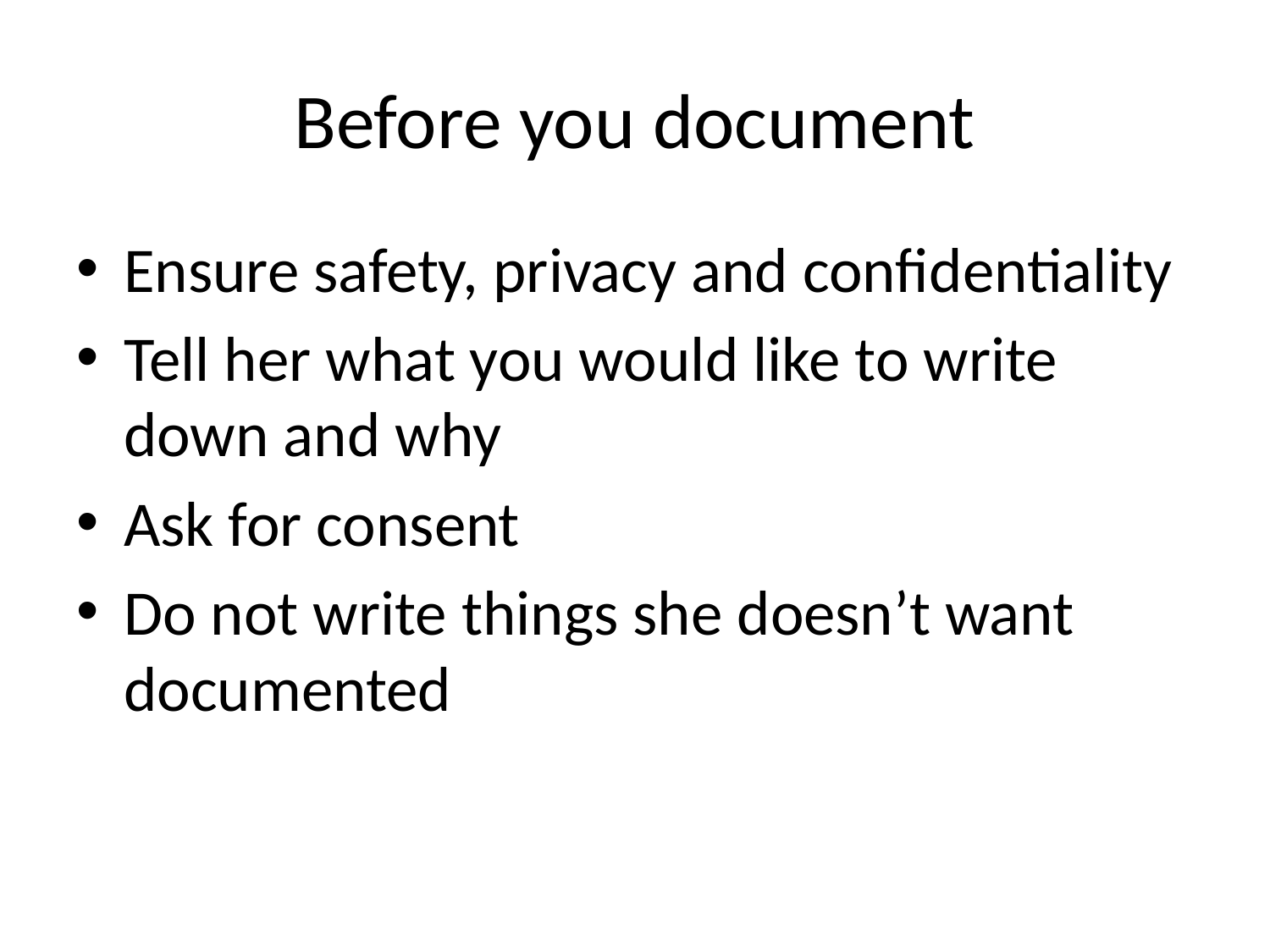

# Before you document
Ensure safety, privacy and confidentiality
Tell her what you would like to write down and why
Ask for consent
Do not write things she doesn’t want documented